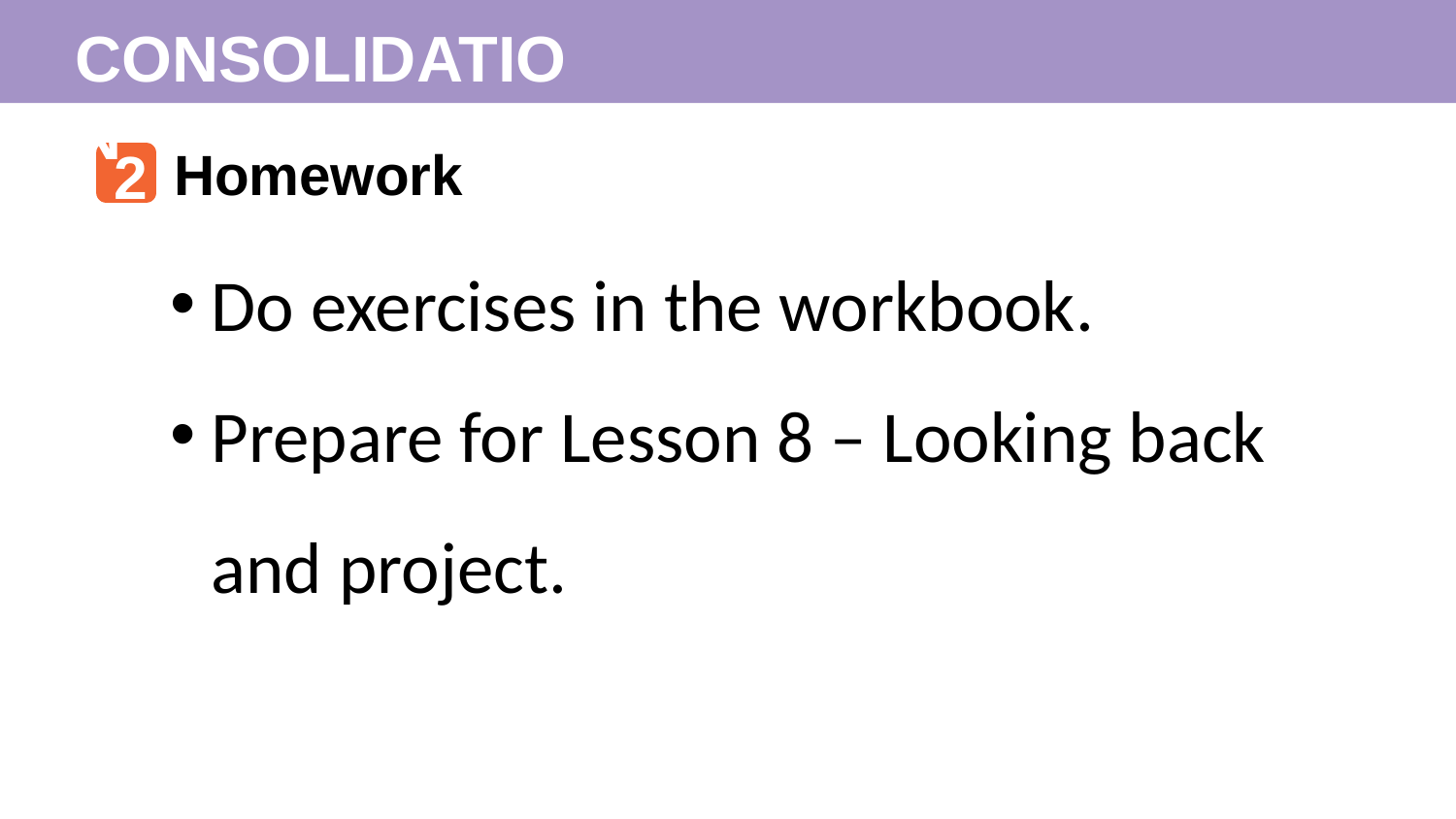

CONSOLIDATION
2
Homework

Do exercises in the workbook.
Prepare for Lesson 8 – Looking back and project.